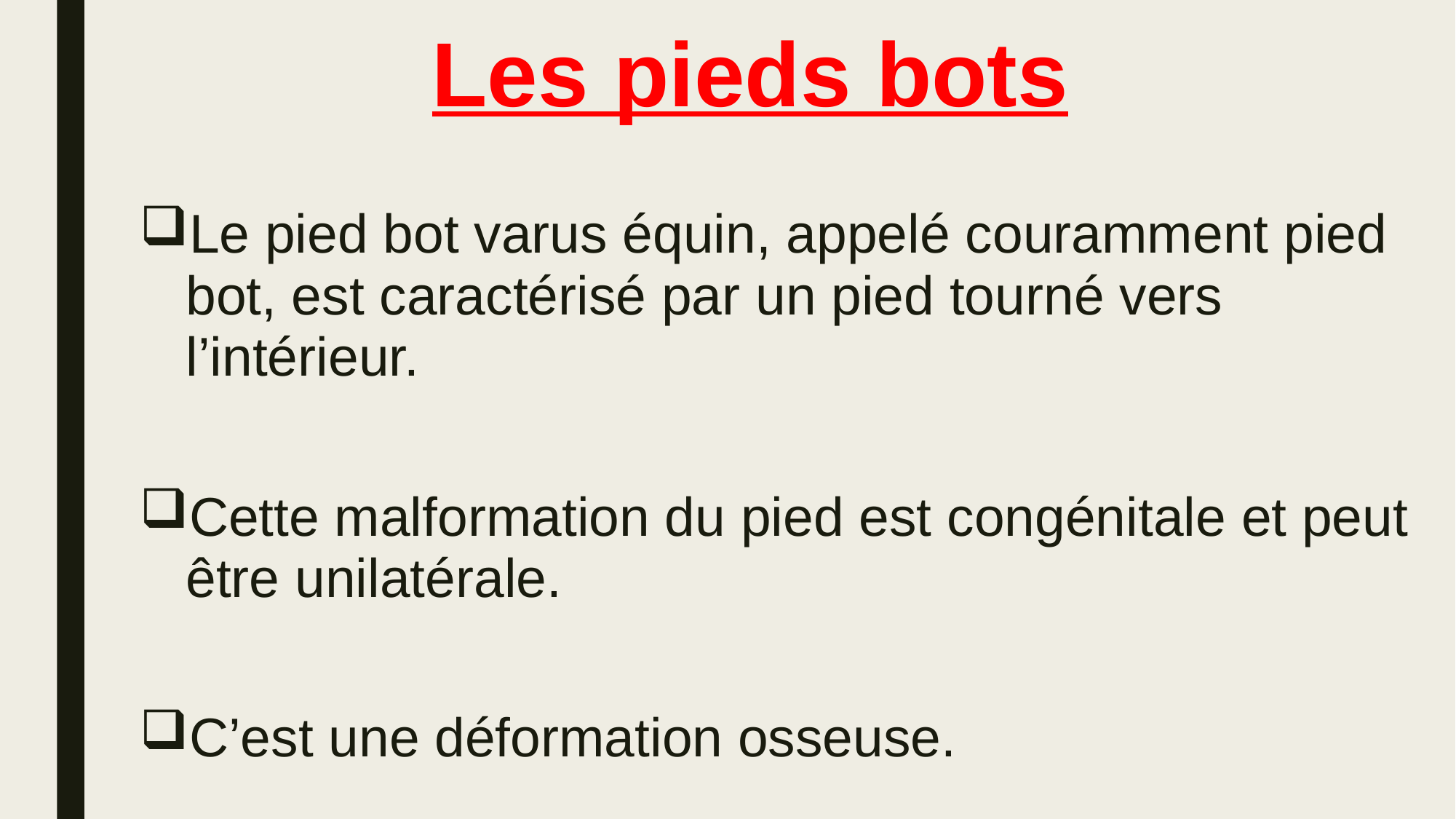

# Les pieds bots
Le pied bot varus équin, appelé couramment pied bot, est caractérisé par un pied tourné vers l’intérieur.

Cette malformation du pied est congénitale et peut être unilatérale.

C’est une déformation osseuse.